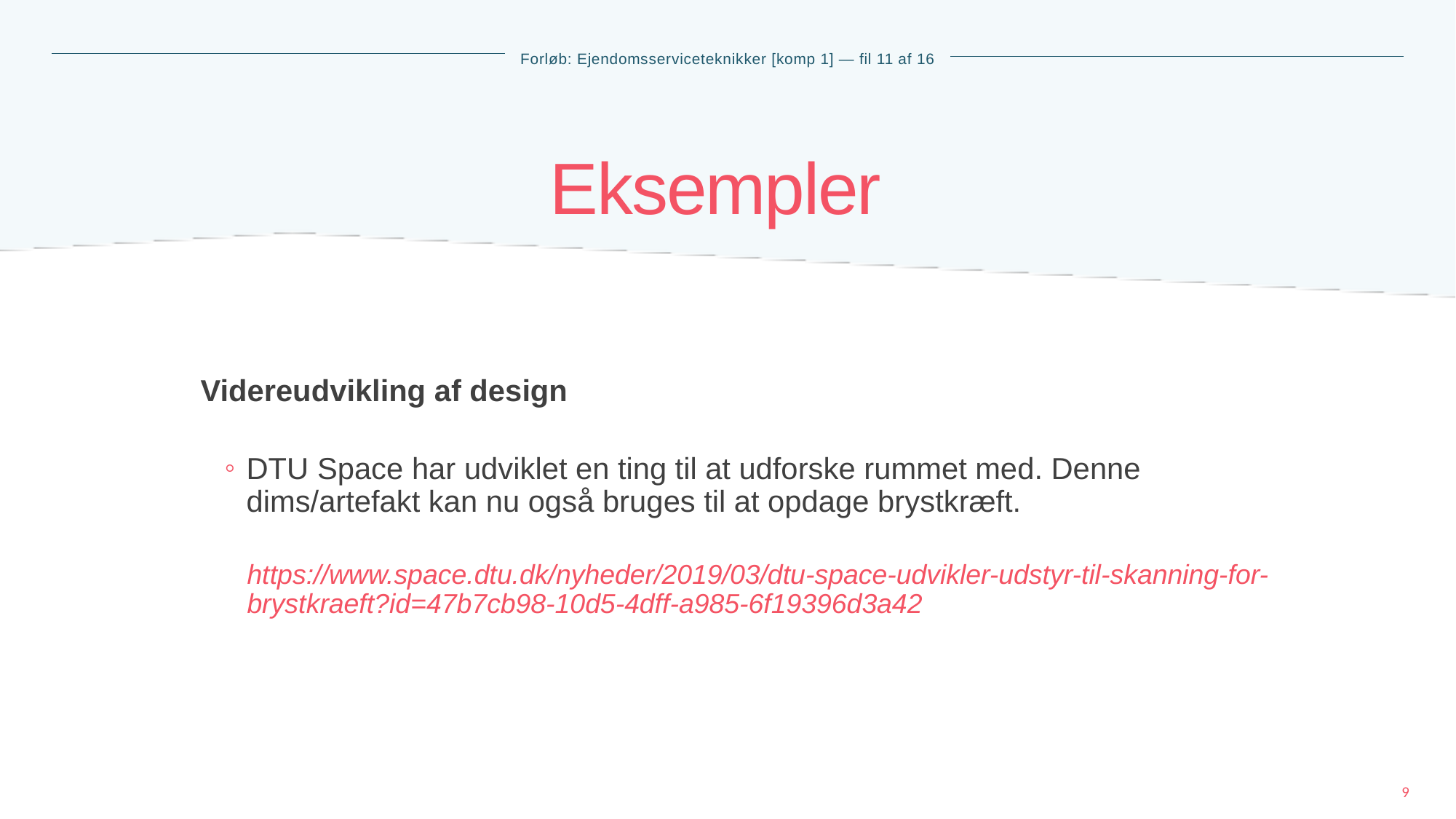

Eksempler
Videreudvikling af design

DTU Space har udviklet en ting til at udforske rummet med. Denne dims/artefakt kan nu også bruges til at opdage brystkræft.

https://www.space.dtu.dk/nyheder/2019/03/dtu-space-udvikler-udstyr-til-skanning-for-   brystkraeft?id=47b7cb98-10d5-4dff-a985-6f19396d3a42

9